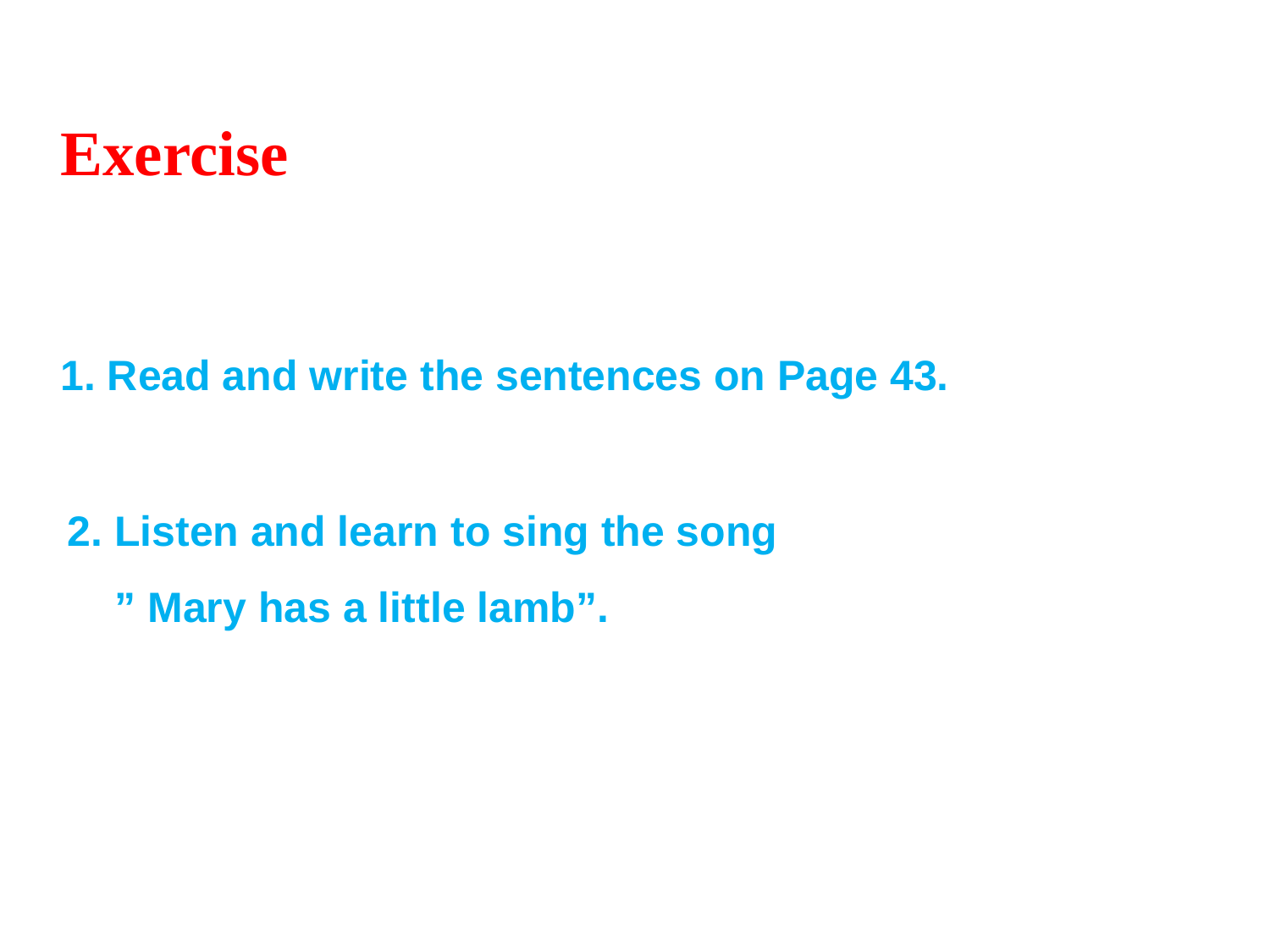

Exercise
1. Read and write the sentences on Page 43.
2. Listen and learn to sing the song
    ” Mary has a little lamb”.